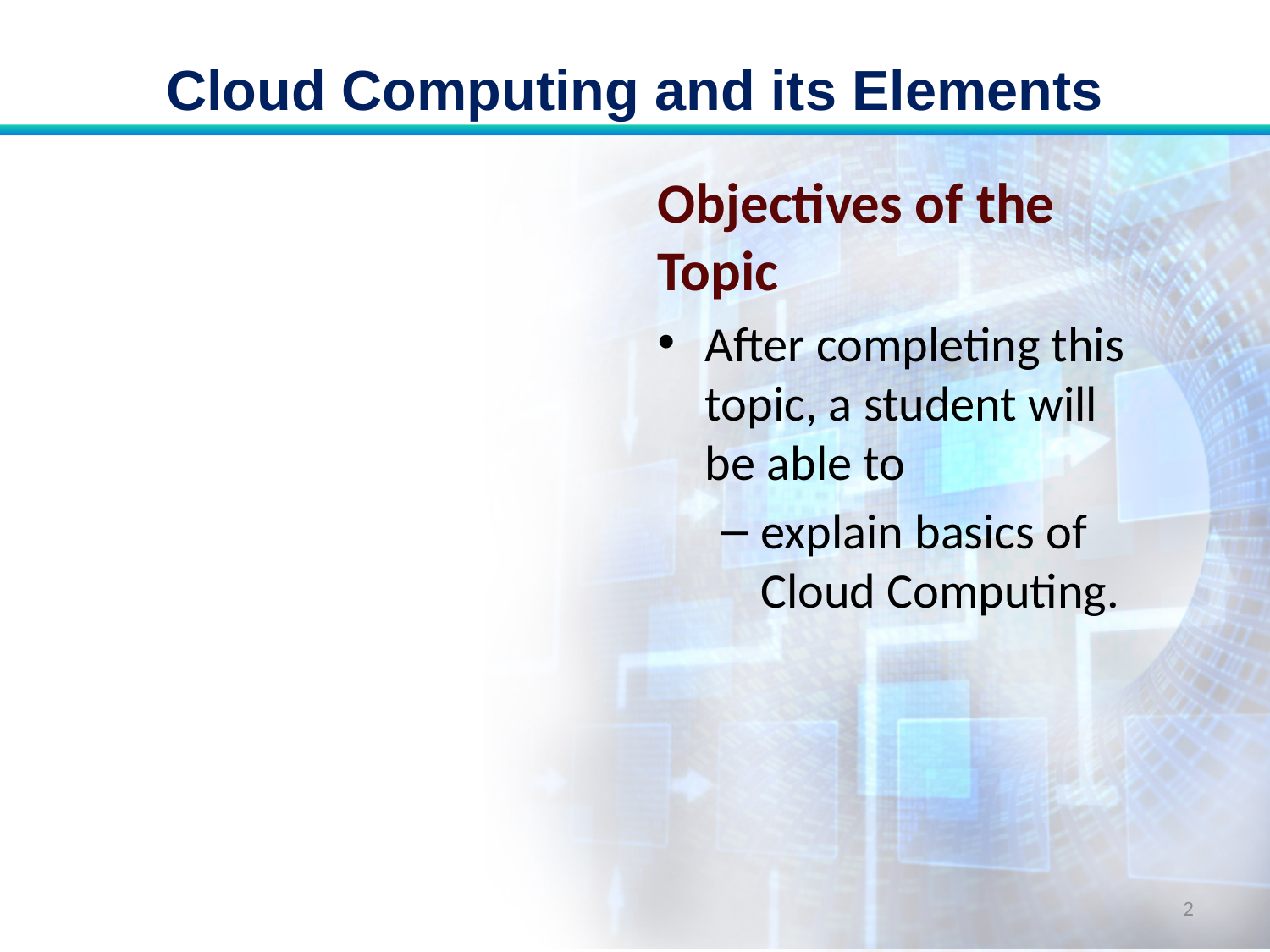

# Cloud Computing and its Elements
Objectives of the Topic
After completing this topic, a student will be able to
explain basics of Cloud Computing.
2